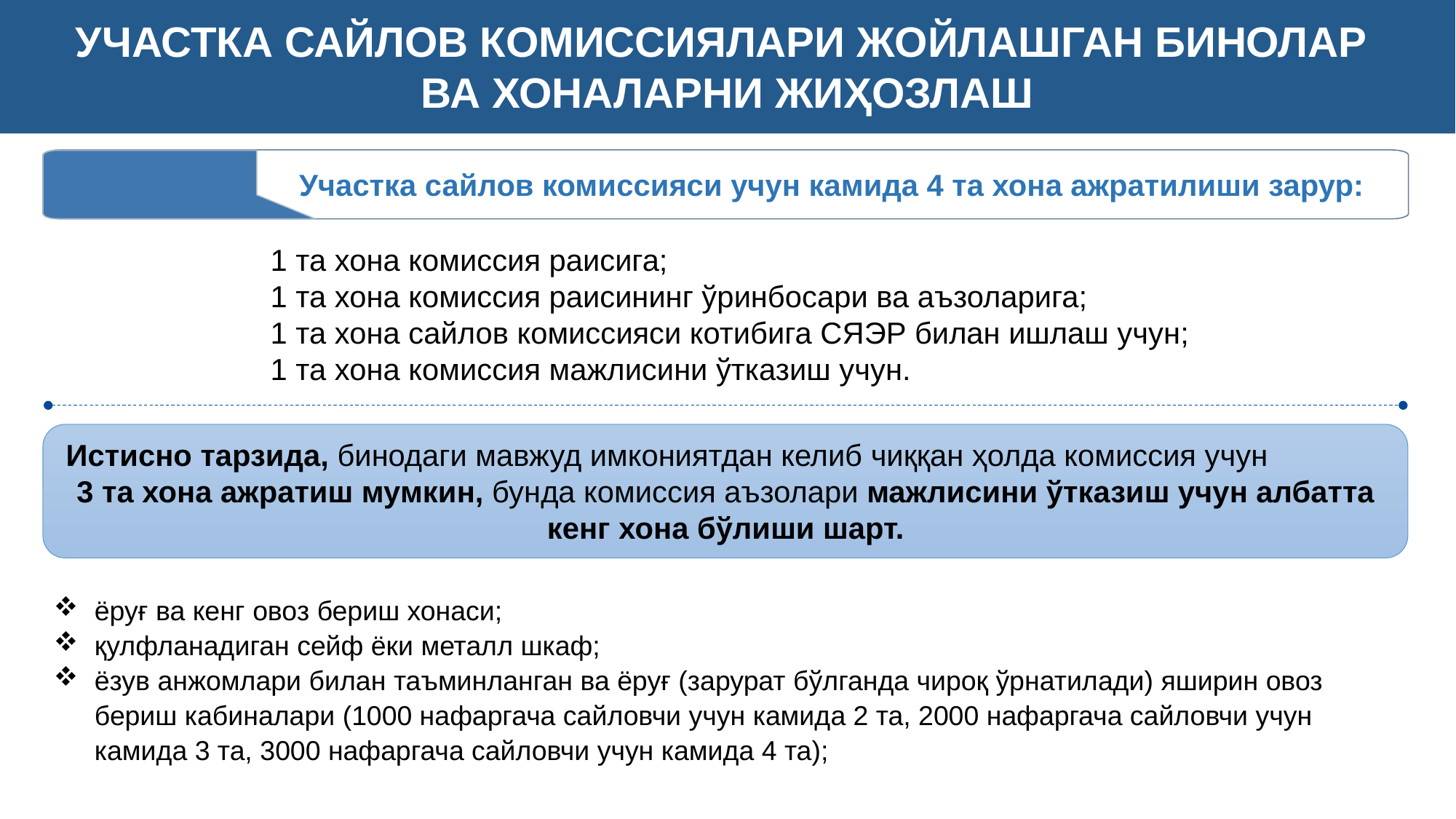

УЧАСТКА САЙЛОВ КОМИССИЯЛАРИ ЖОЙЛАШГАН БИНОЛАР
ВА ХОНАЛАРНИ ЖИҲОЗЛАШ

Участка сайлов комиссияси учун камида 4 та хона ажратилиши зарур:
 1 та хона комиссия раисига;
 1 та хона комиссия раисининг ўринбосари ва аъзоларига;
 1 та хона сайлов комиссияси котибига СЯЭР билан ишлаш учун;
 1 та хона комиссия мажлисини ўтказиш учун.

Истисно тарзида, бинодаги мавжуд имкониятдан келиб чиққан ҳолда комиссия учун               3 та хона ажратиш мумкин, бунда комиссия аъзолари мажлисини ўтказиш учун албатта кенг хона бўлиши шарт.
ёруғ ва кенг овоз бериш хонаси;
қулфланадиган сейф ёки металл шкаф;
ёзув анжомлари билан таъминланган ва ёруғ (зарурат бўлганда чироқ ўрнатилади) яширин овоз бериш кабиналари (1000 нафаргача сайловчи учун камида 2 та, 2000 нафаргача сайловчи учун камида 3 та, 3000 нафаргача сайловчи учун камида 4 та);